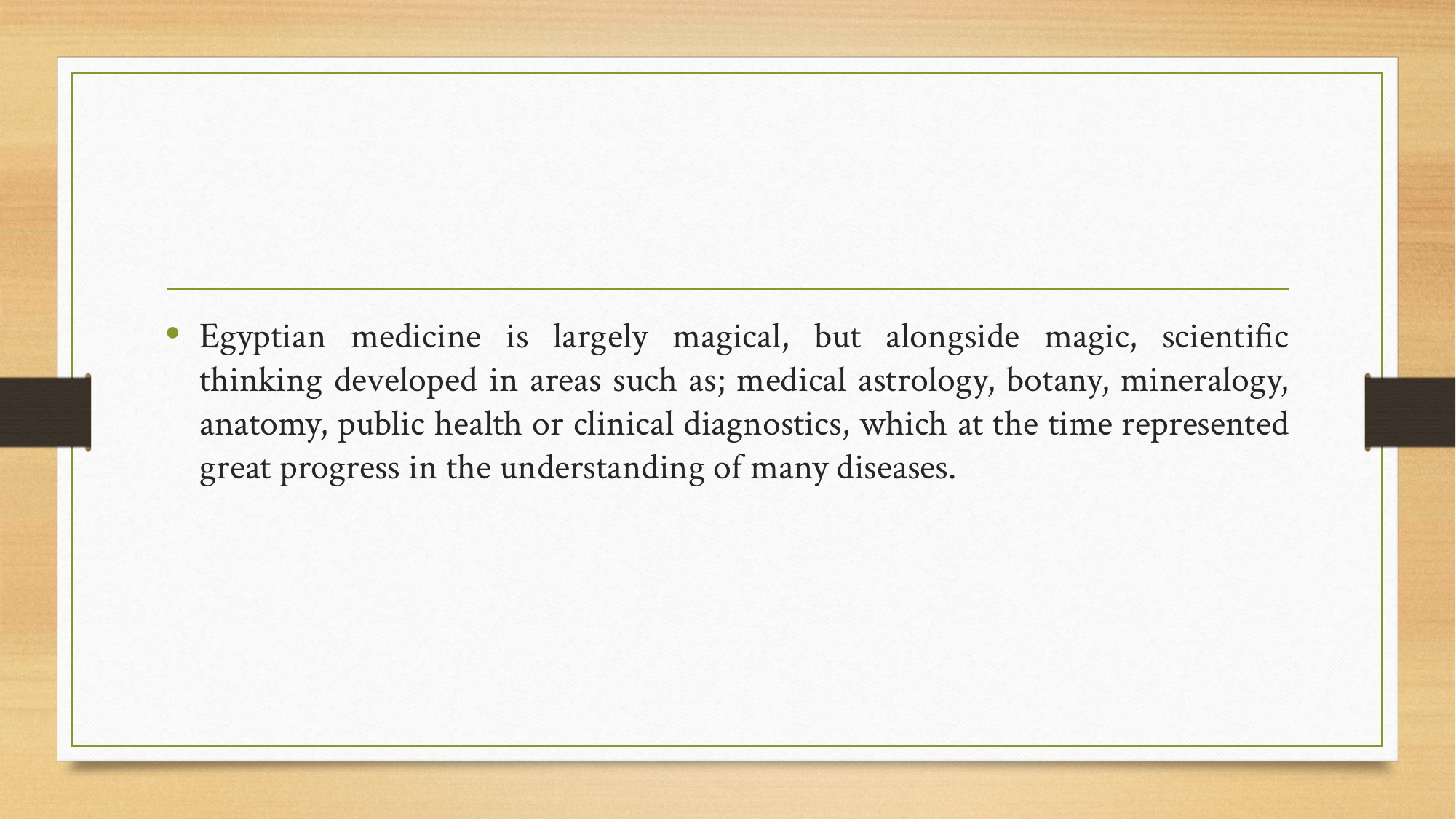

Egyptian medicine is largely magical, but alongside magic, scientific thinking developed in areas such as; medical astrology, botany, mineralogy, anatomy, public health or clinical diagnostics, which at the time represented great progress in the understanding of many diseases.